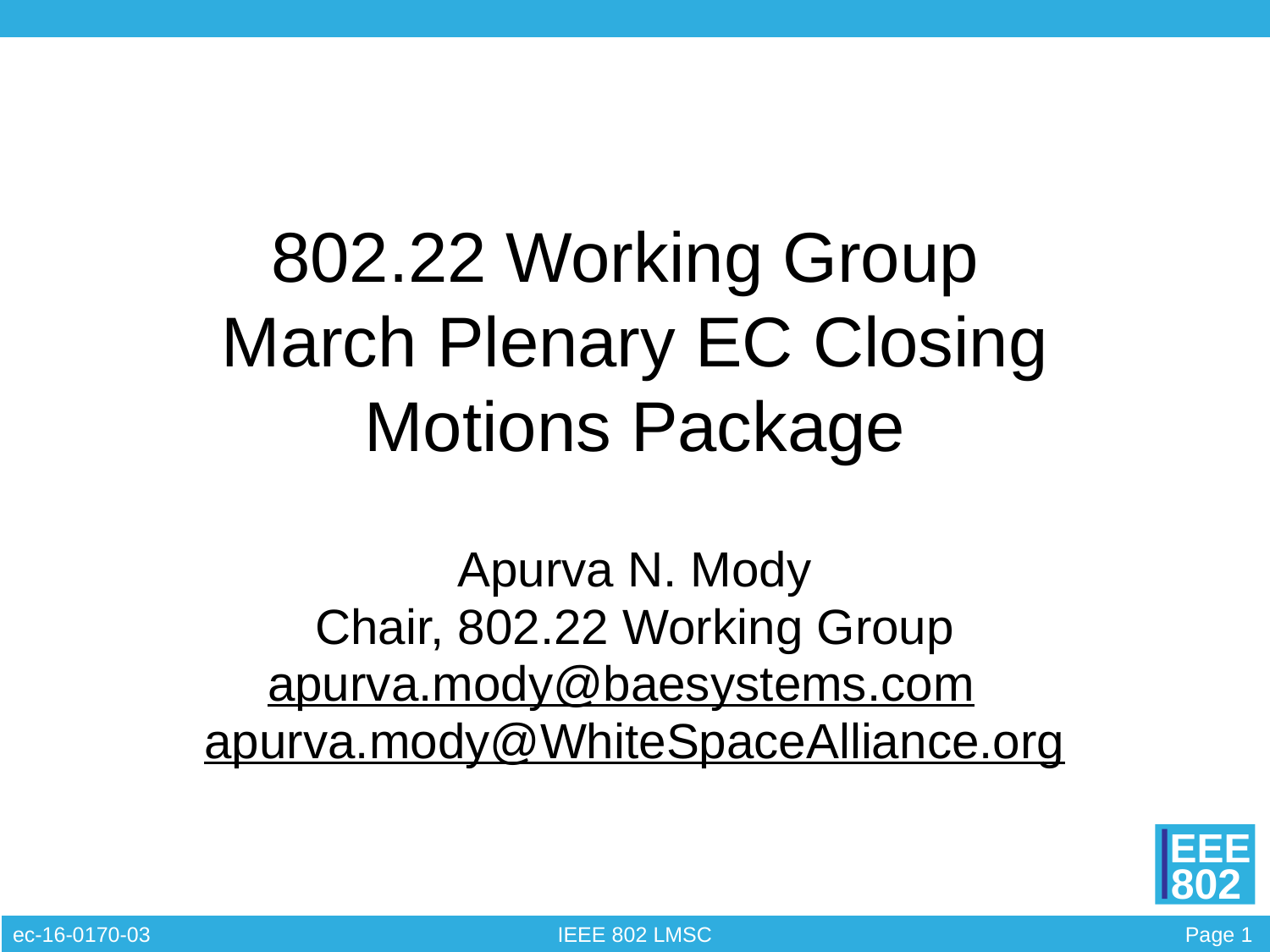

# 802.22 Working Group March Plenary EC Closing Motions Package
Apurva N. Mody
Chair, 802.22 Working Group
apurva.mody@baesystems.com
apurva.mody@WhiteSpaceAlliance.org